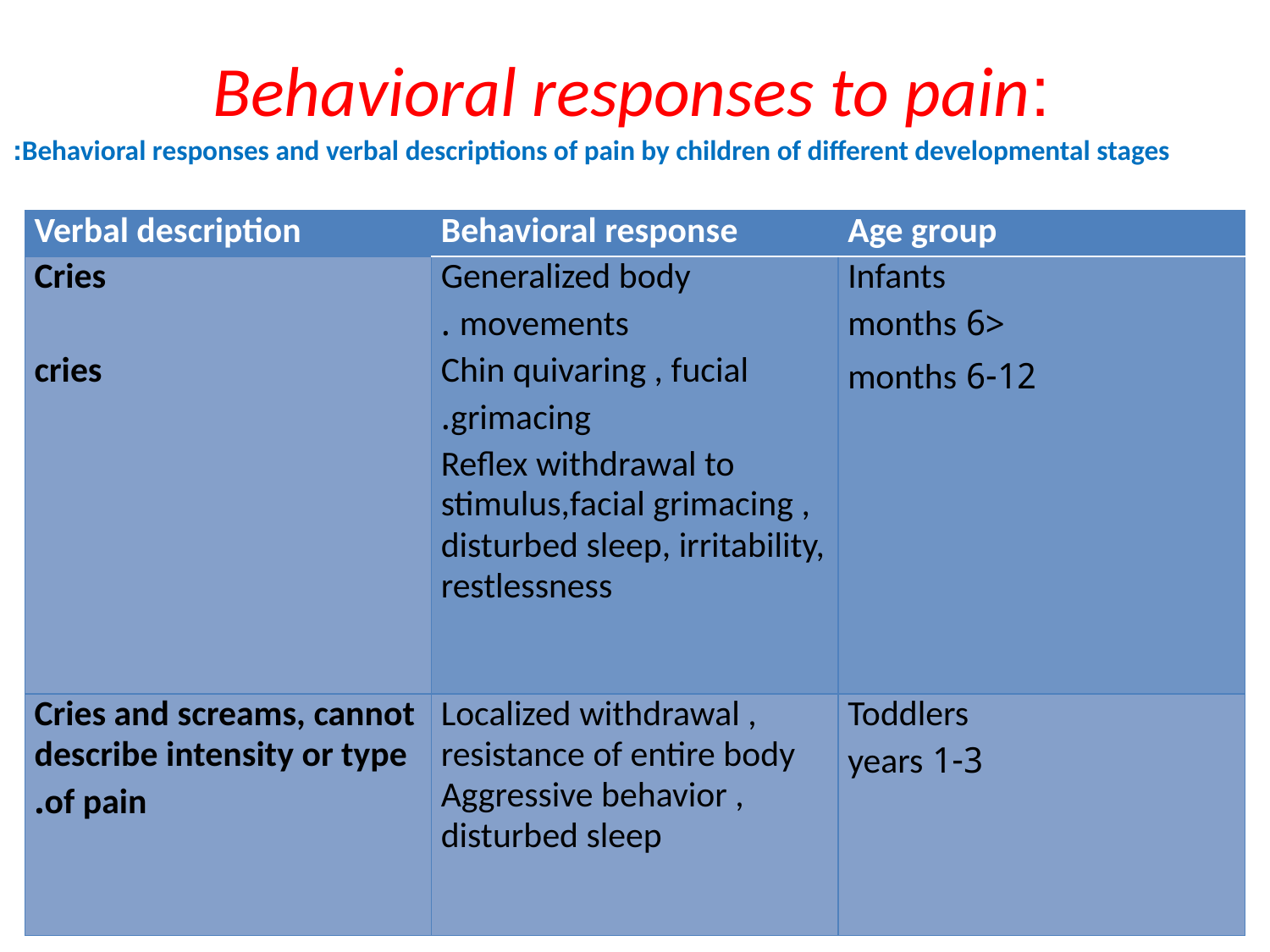

# :Behavioral responses to pain
Behavioral responses and verbal descriptions of pain by children of different developmental stages:

| Verbal description | Behavioral response | Age group |
| --- | --- | --- |
| Cries   cries | Generalized body movements . Chin quivaring , fucial grimacing. Reflex withdrawal to stimulus,facial grimacing , disturbed sleep, irritability, restlessness | Infants <6 months 6-12 months |
| Cries and screams, cannot describe intensity or type of pain. | Localized withdrawal , resistance of entire body Aggressive behavior , disturbed sleep | Toddlers 1-3 years |